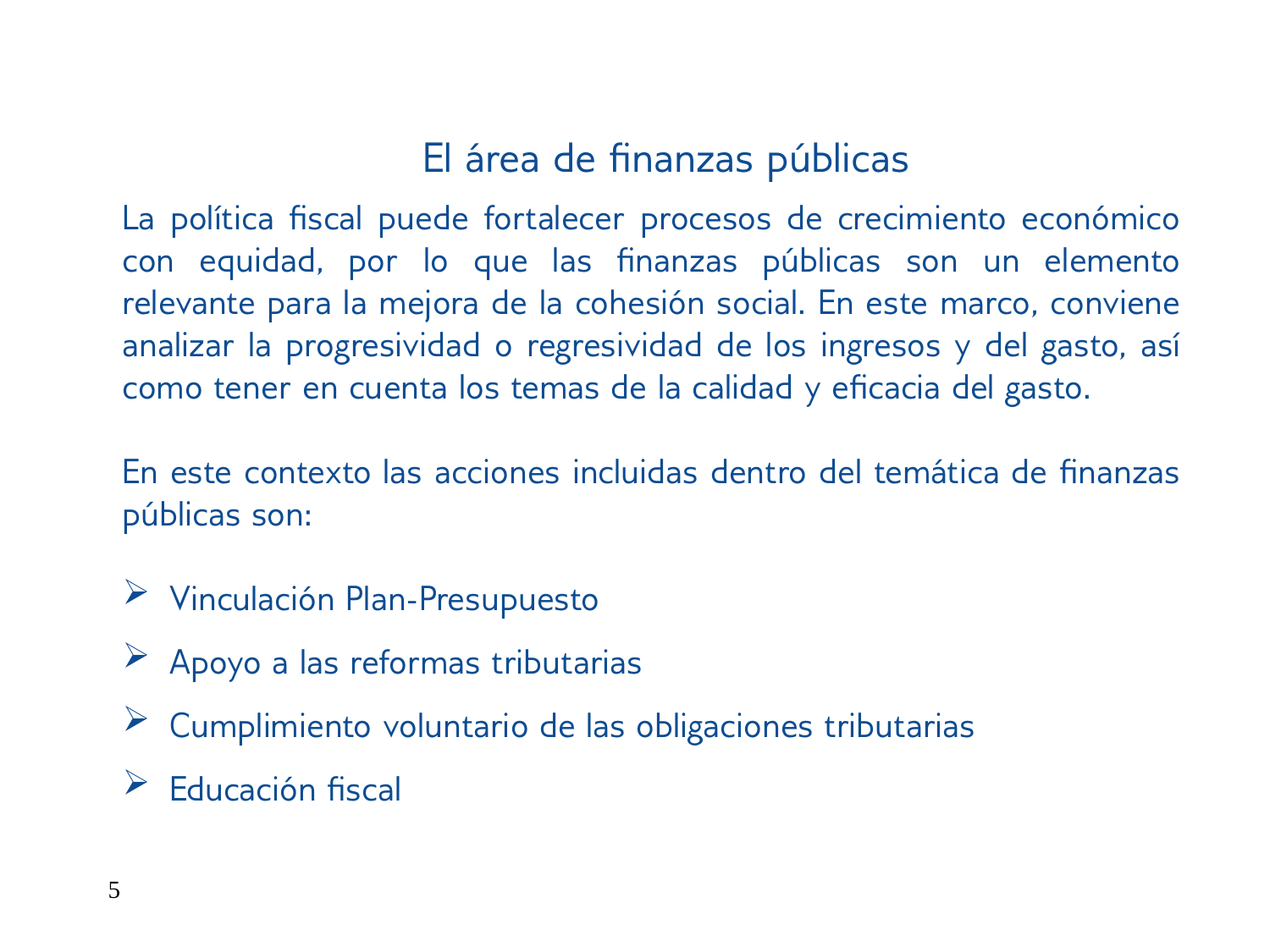

El área de finanzas públicas
La política fiscal puede fortalecer procesos de crecimiento económico con equidad, por lo que las finanzas públicas son un elemento relevante para la mejora de la cohesión social. En este marco, conviene analizar la progresividad o regresividad de los ingresos y del gasto, así como tener en cuenta los temas de la calidad y eficacia del gasto.
En este contexto las acciones incluidas dentro del temática de finanzas públicas son:
Vinculación Plan-Presupuesto
Apoyo a las reformas tributarias
Cumplimiento voluntario de las obligaciones tributarias
Educación fiscal

5